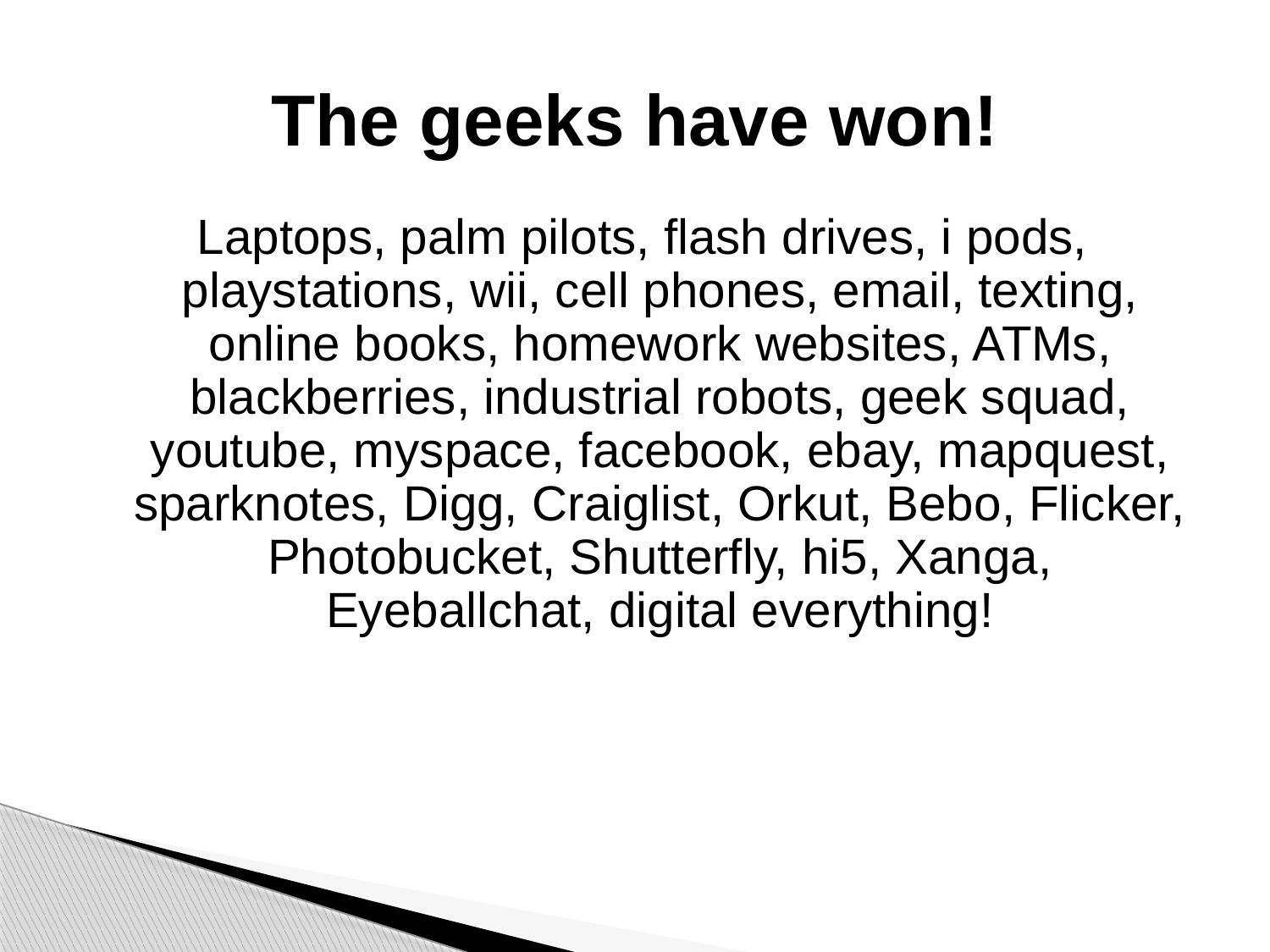

# The geeks have won!
Laptops, palm pilots, flash drives, i pods, playstations, wii, cell phones, email, texting, online books, homework websites, ATMs, blackberries, industrial robots, geek squad, youtube, myspace, facebook, ebay, mapquest, sparknotes, Digg, Craiglist, Orkut, Bebo, Flicker, Photobucket, Shutterfly, hi5, Xanga, Eyeballchat, digital everything!